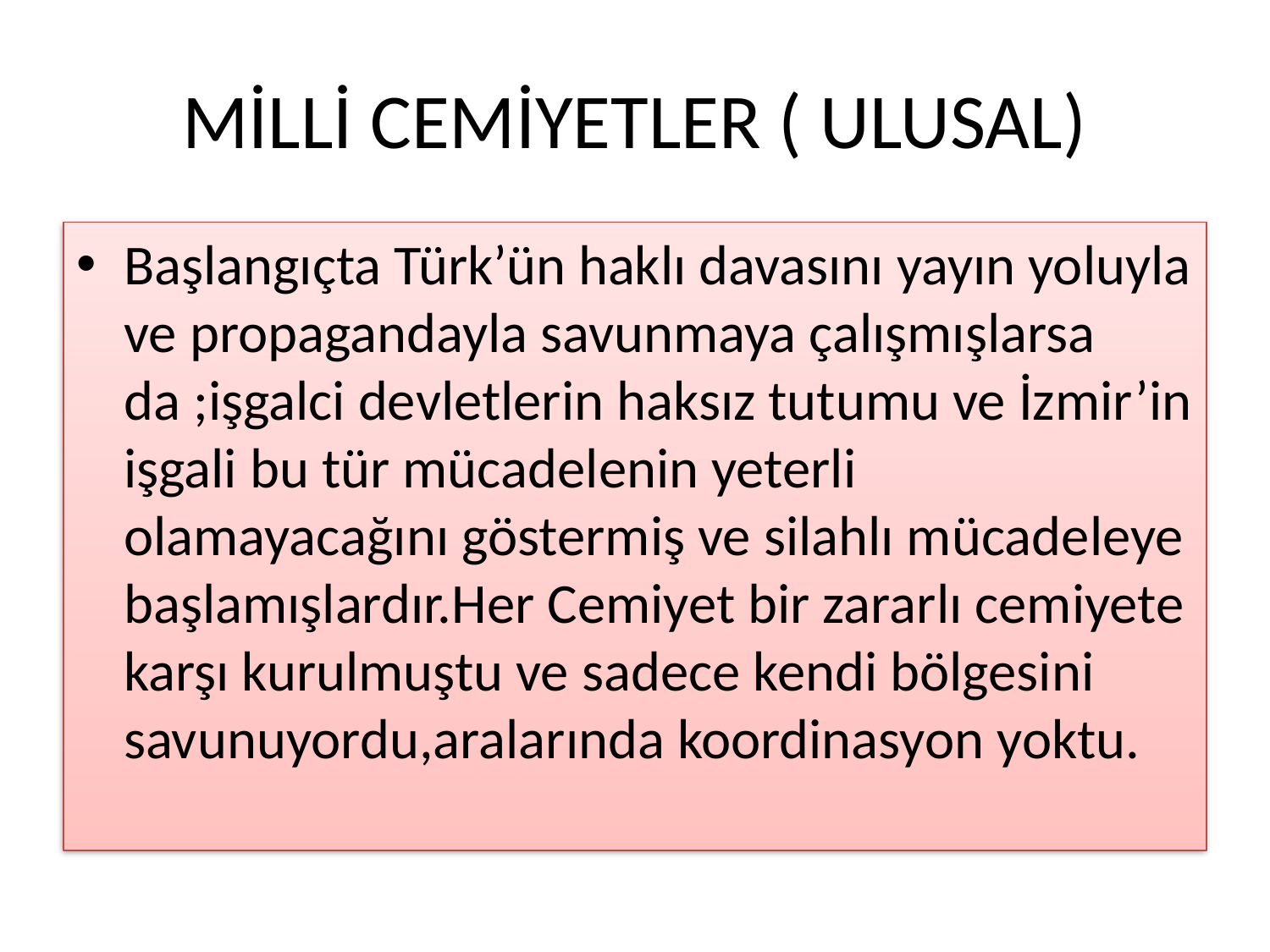

# MİLLİ CEMİYETLER ( ULUSAL)
Başlangıçta Türk’ün haklı davasını yayın yoluyla ve propagandayla savunmaya çalışmışlarsa da ;işgalci devletlerin haksız tutumu ve İzmir’in işgali bu tür mücadelenin yeterli olamayacağını göstermiş ve silahlı mücadeleye başlamışlardır.Her Cemiyet bir zararlı cemiyete karşı kurulmuştu ve sadece kendi bölgesini savunuyordu,aralarında koordinasyon yoktu.